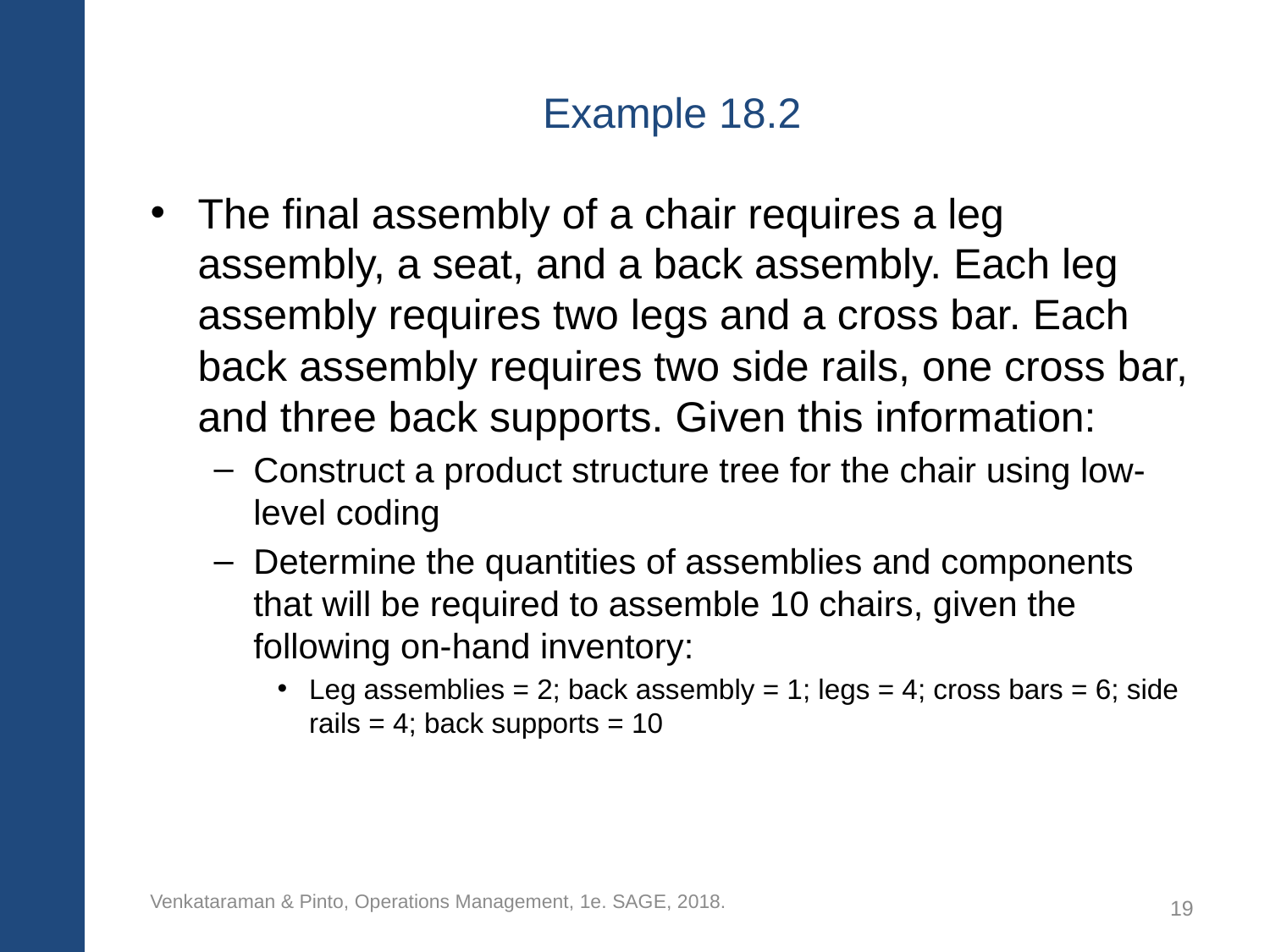

# Example 18.2
The final assembly of a chair requires a leg assembly, a seat, and a back assembly. Each leg assembly requires two legs and a cross bar. Each back assembly requires two side rails, one cross bar, and three back supports. Given this information:
Construct a product structure tree for the chair using low-level coding
Determine the quantities of assemblies and components that will be required to assemble 10 chairs, given the following on-hand inventory:
Leg assemblies = 2; back assembly = 1; legs = 4; cross bars = 6; side rails = 4; back supports = 10
Venkataraman & Pinto, Operations Management, 1e. SAGE, 2018.
19